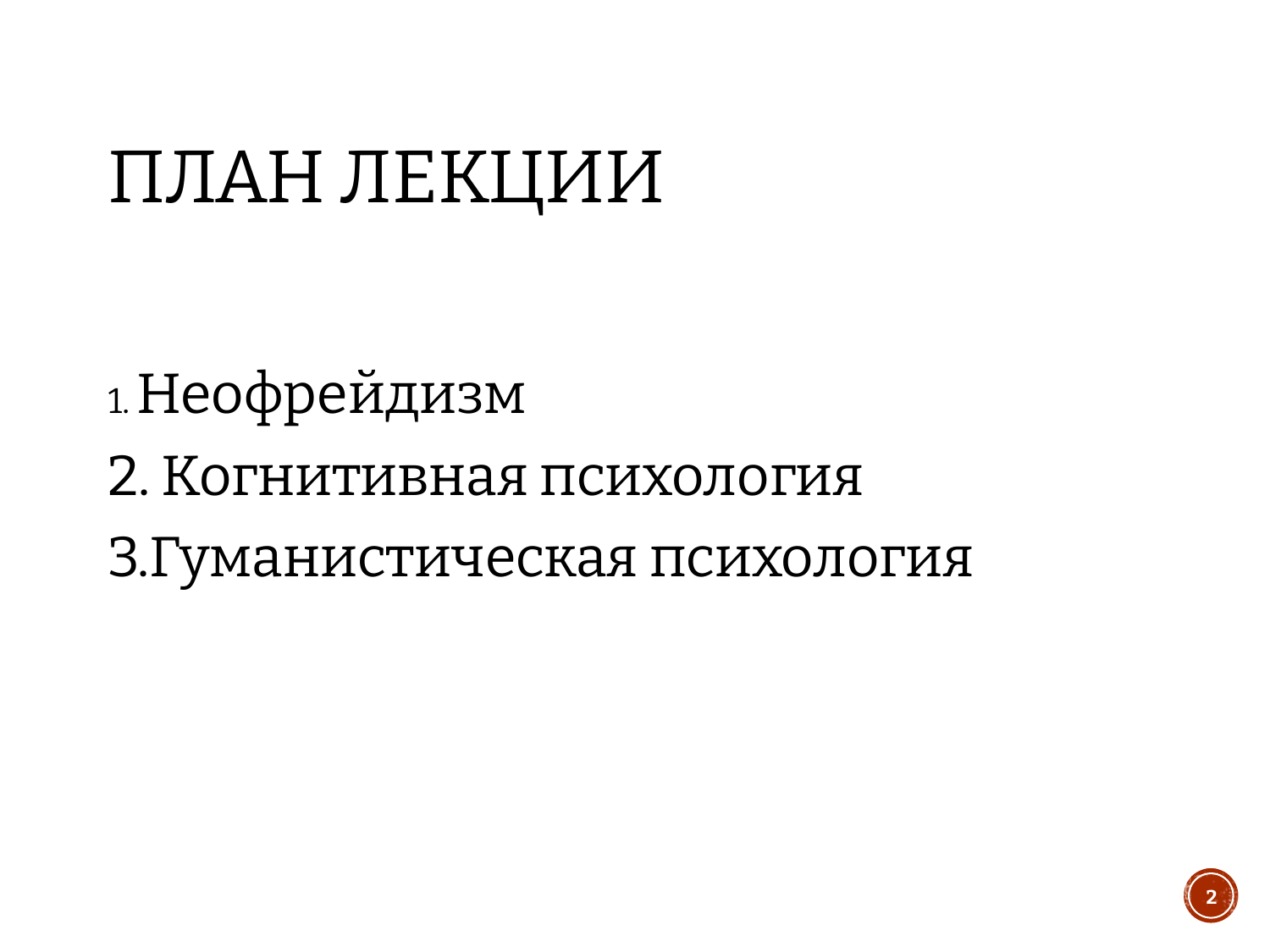

# План лекции

1. Неофрейдизм
2. Когнитивная психология
3.Гуманистическая психология

2